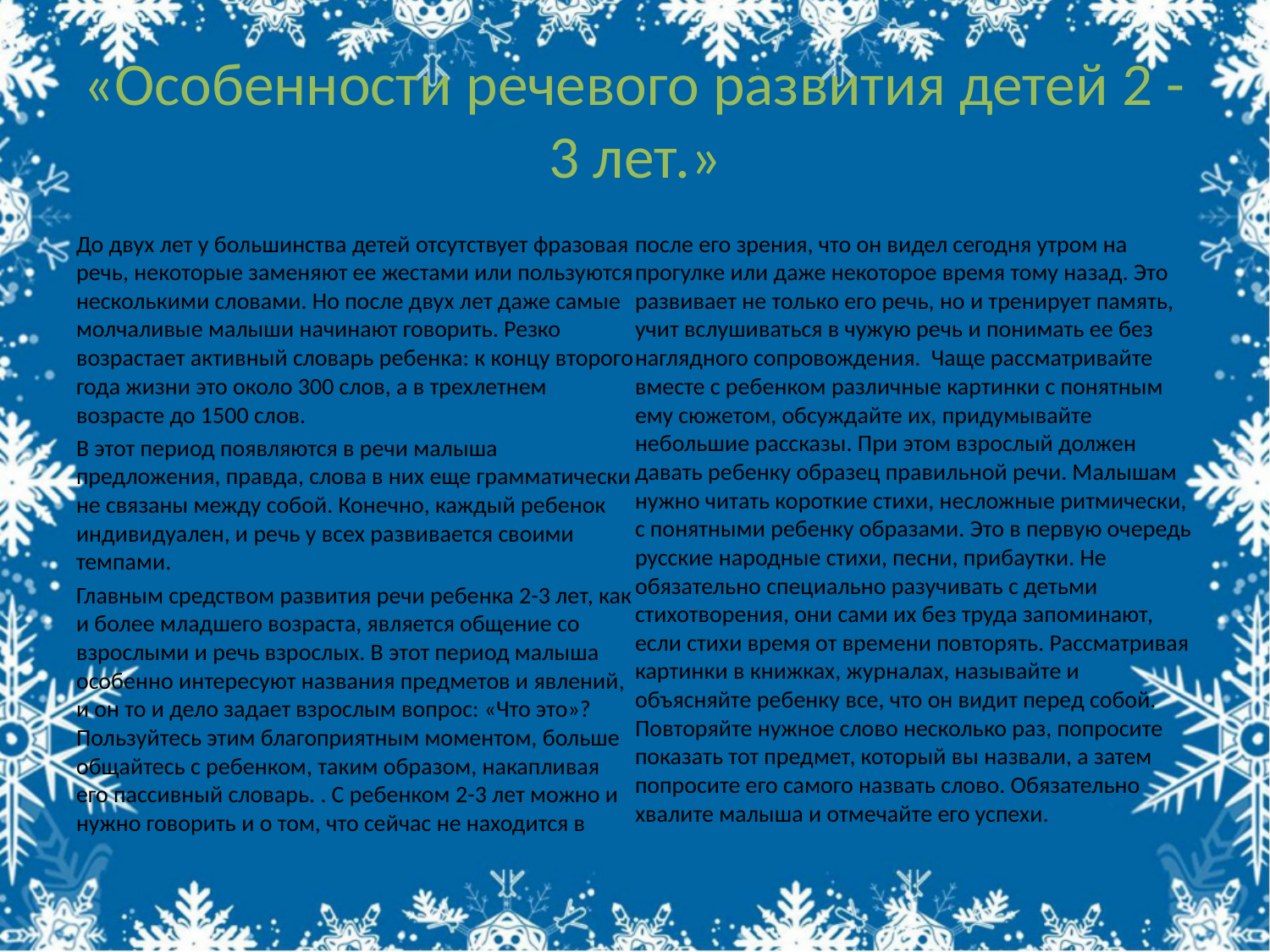

# «Особенности речевого развития детей 2 - 3 лет.»
До двух лет у большинства детей отсутствует фразовая речь, некоторые заменяют ее жестами или пользуются несколькими словами. Но после двух лет даже самые молчаливые малыши начинают говорить. Резко возрастает активный словарь ребенка: к концу второго года жизни это около 300 слов, а в трехлетнем возрасте до 1500 слов.
В этот период появляются в речи малыша предложения, правда, слова в них еще грамматически не связаны между собой. Конечно, каждый ребенок индивидуален, и речь у всех развивается своими темпами.
Главным средством развития речи ребенка 2-3 лет, как и более младшего возраста, является общение со взрослыми и речь взрослых. В этот период малыша особенно интересуют названия предметов и явлений, и он то и дело задает взрослым вопрос: «Что это»?  Пользуйтесь этим благоприятным моментом, больше общайтесь с ребенком, таким образом, накапливая его пассивный словарь. . С ребенком 2-3 лет можно и нужно говорить и о том, что сейчас не находится в после его зрения, что он видел сегодня утром на прогулке или даже некоторое время тому назад. Это развивает не только его речь, но и тренирует память, учит вслушиваться в чужую речь и понимать ее без наглядного сопровождения.  Чаще рассматривайте вместе с ребенком различные картинки с понятным ему сюжетом, обсуждайте их, придумывайте небольшие рассказы. При этом взрослый должен давать ребенку образец правильной речи. Малышам нужно читать короткие стихи, несложные ритмически, с понятными ребенку образами. Это в первую очередь русские народные стихи, песни, прибаутки. Не обязательно специально разучивать с детьми стихотворения, они сами их без труда запоминают, если стихи время от времени повторять. Рассматривая картинки в книжках, журналах, называйте и объясняйте ребенку все, что он видит перед собой. Повторяйте нужное слово несколько раз, попросите показать тот предмет, который вы назвали, а затем попросите его самого назвать слово. Обязательно хвалите малыша и отмечайте его успехи.